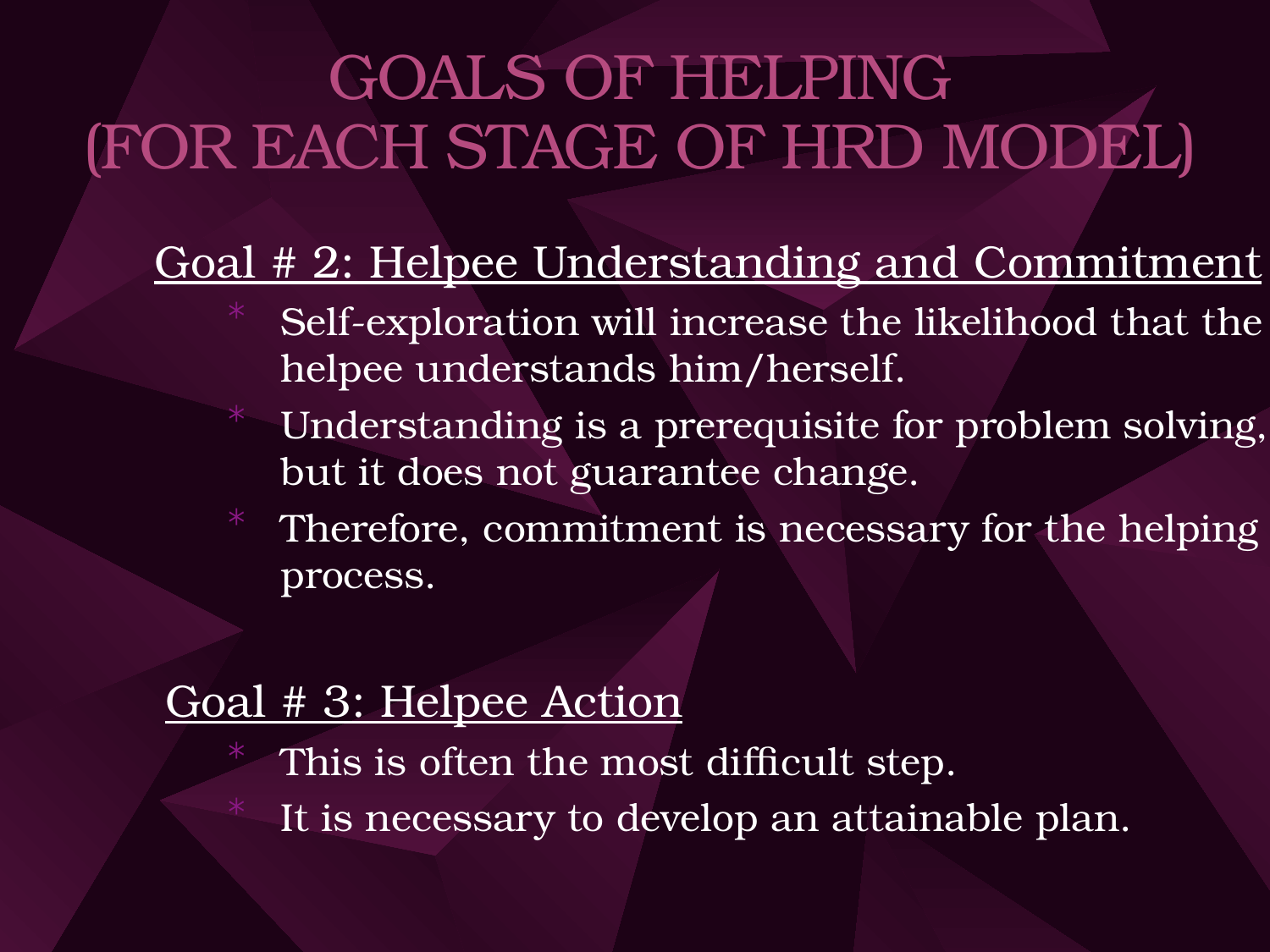

Goals of Helping
(for each stage of HRD Model)
Goal # 2: Helpee Understanding and Commitment
Self-exploration will increase the likelihood that the helpee understands him/herself.
Understanding is a prerequisite for problem solving, but it does not guarantee change.
Therefore, commitment is necessary for the helping process.
Goal # 3: Helpee Action
This is often the most difficult step.
It is necessary to develop an attainable plan.